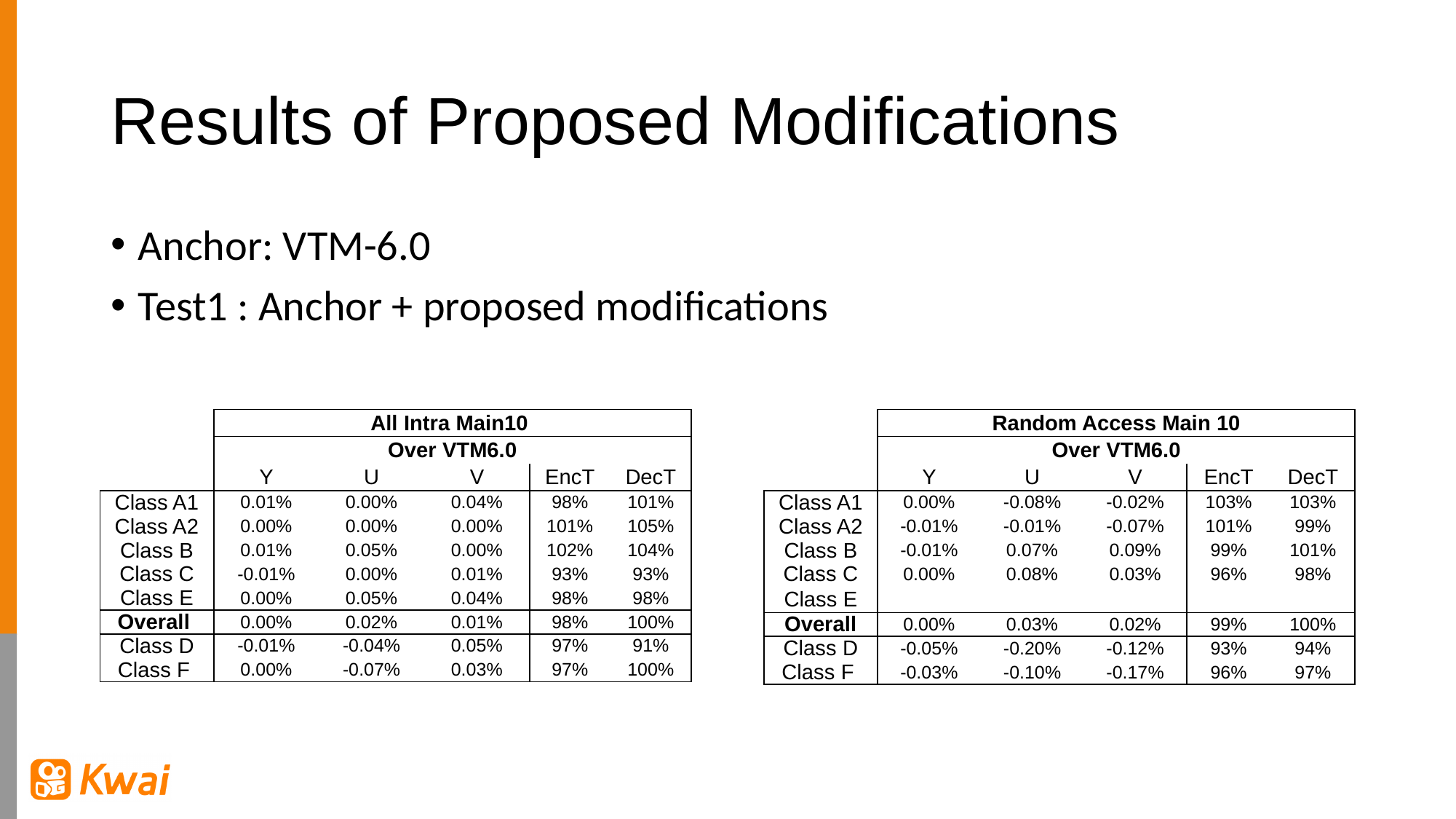

# Results of Proposed Modifications
Anchor: VTM-6.0
Test1 : Anchor + proposed modifications

|  | All Intra Main10 |  |  |  |  |
| --- | --- | --- | --- | --- | --- |
|  | Over VTM6.0 |  |  |  |  |
|  | Y | U | V | EncT | DecT |
| Class A1 | 0.01% | 0.00% | 0.04% | 98% | 101% |
| Class A2 | 0.00% | 0.00% | 0.00% | 101% | 105% |
| Class B | 0.01% | 0.05% | 0.00% | 102% | 104% |
| Class C | -0.01% | 0.00% | 0.01% | 93% | 93% |
| Class E | 0.00% | 0.05% | 0.04% | 98% | 98% |
| Overall | 0.00% | 0.02% | 0.01% | 98% | 100% |
| Class D | -0.01% | -0.04% | 0.05% | 97% | 91% |
| Class F | 0.00% | -0.07% | 0.03% | 97% | 100% |
|  | Random Access Main 10 |  |  |  |  |
| --- | --- | --- | --- | --- | --- |
|  | Over VTM6.0 |  |  |  |  |
|  | Y | U | V | EncT | DecT |
| Class A1 | 0.00% | -0.08% | -0.02% | 103% | 103% |
| Class A2 | -0.01% | -0.01% | -0.07% | 101% | 99% |
| Class B | -0.01% | 0.07% | 0.09% | 99% | 101% |
| Class C | 0.00% | 0.08% | 0.03% | 96% | 98% |
| Class E |  |  |  |  |  |
| Overall | 0.00% | 0.03% | 0.02% | 99% | 100% |
| Class D | -0.05% | -0.20% | -0.12% | 93% | 94% |
| Class F | -0.03% | -0.10% | -0.17% | 96% | 97% |